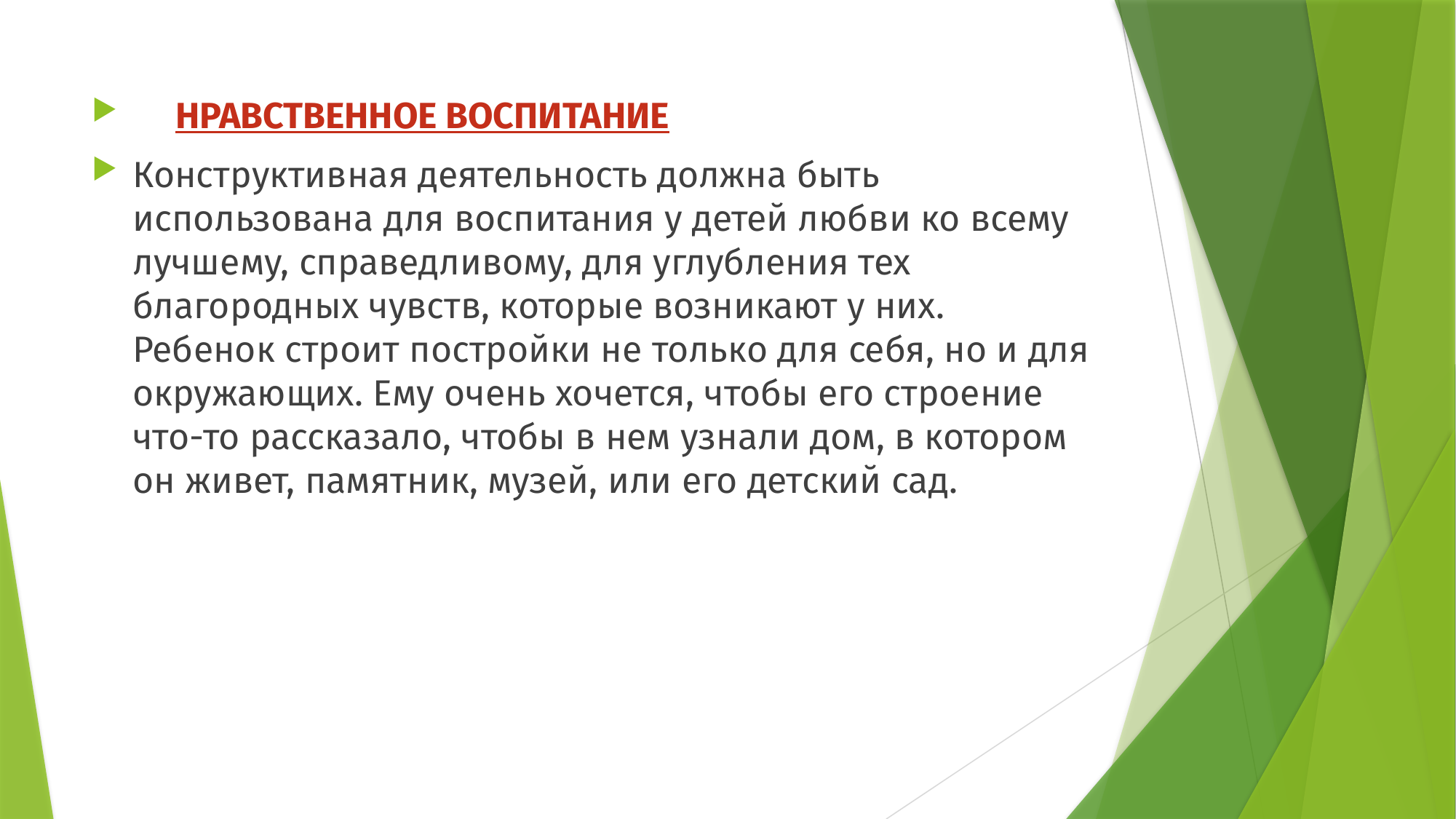

#
     НРАВСТВЕННОЕ ВОСПИТАНИЕ
Конструктивная деятельность должна быть использована для воспитания у детей любви ко всему лучшему, справедливому, для углубления тех благородных чувств, которые возникают у них. Ребенок строит постройки не только для себя, но и для окружающих. Ему очень хочется, чтобы его строение что-то рассказало, чтобы в нем узнали дом, в котором он живет, памятник, музей, или его детский сад.